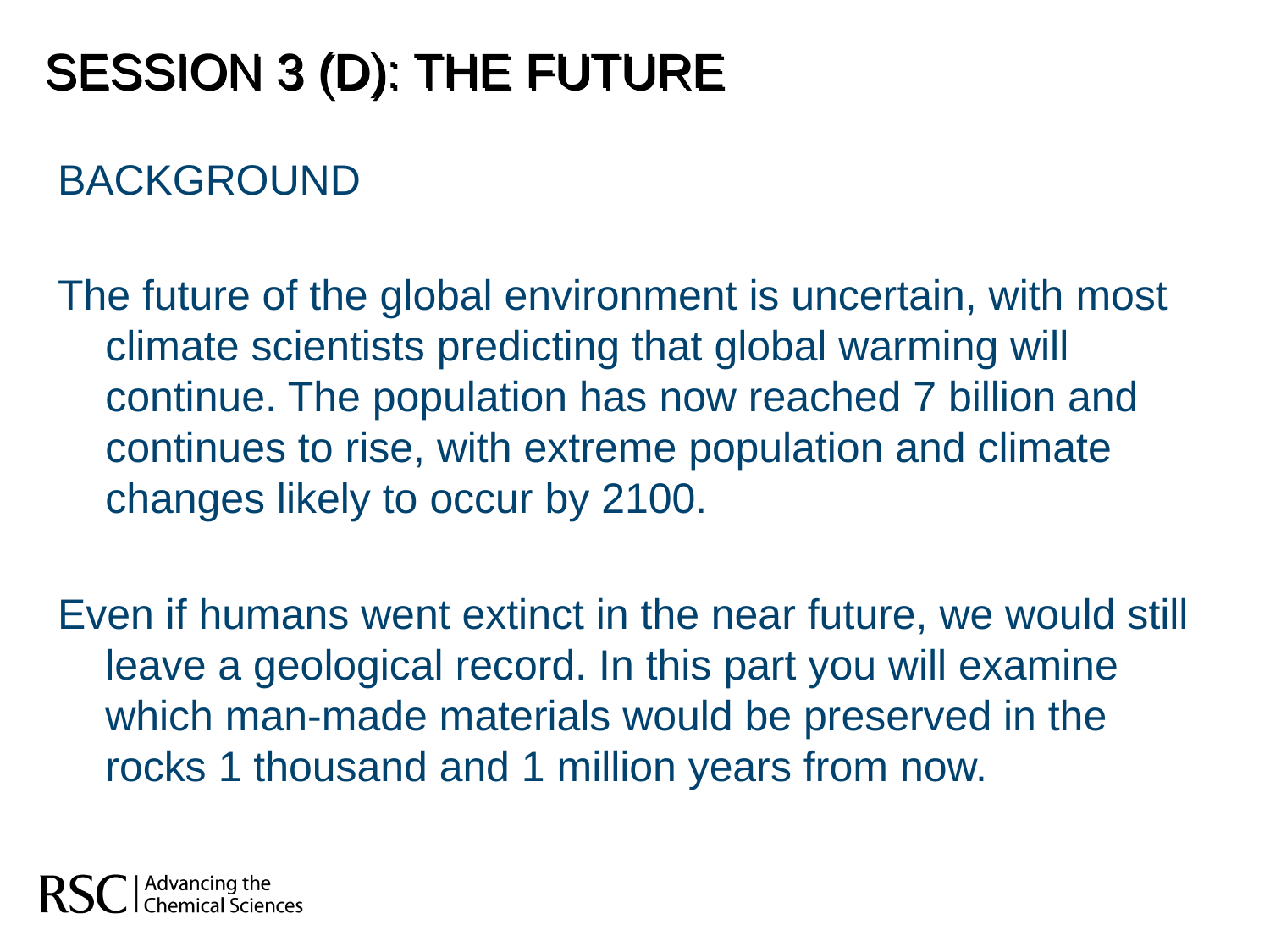

Session 3 (D): The FUTURE
BACKGROUND

The future of the global environment is uncertain, with most climate scientists predicting that global warming will continue. The population has now reached 7 billion and continues to rise, with extreme population and climate changes likely to occur by 2100.

Even if humans went extinct in the near future, we would still leave a geological record. In this part you will examine which man-made materials would be preserved in the rocks 1 thousand and 1 million years from now.